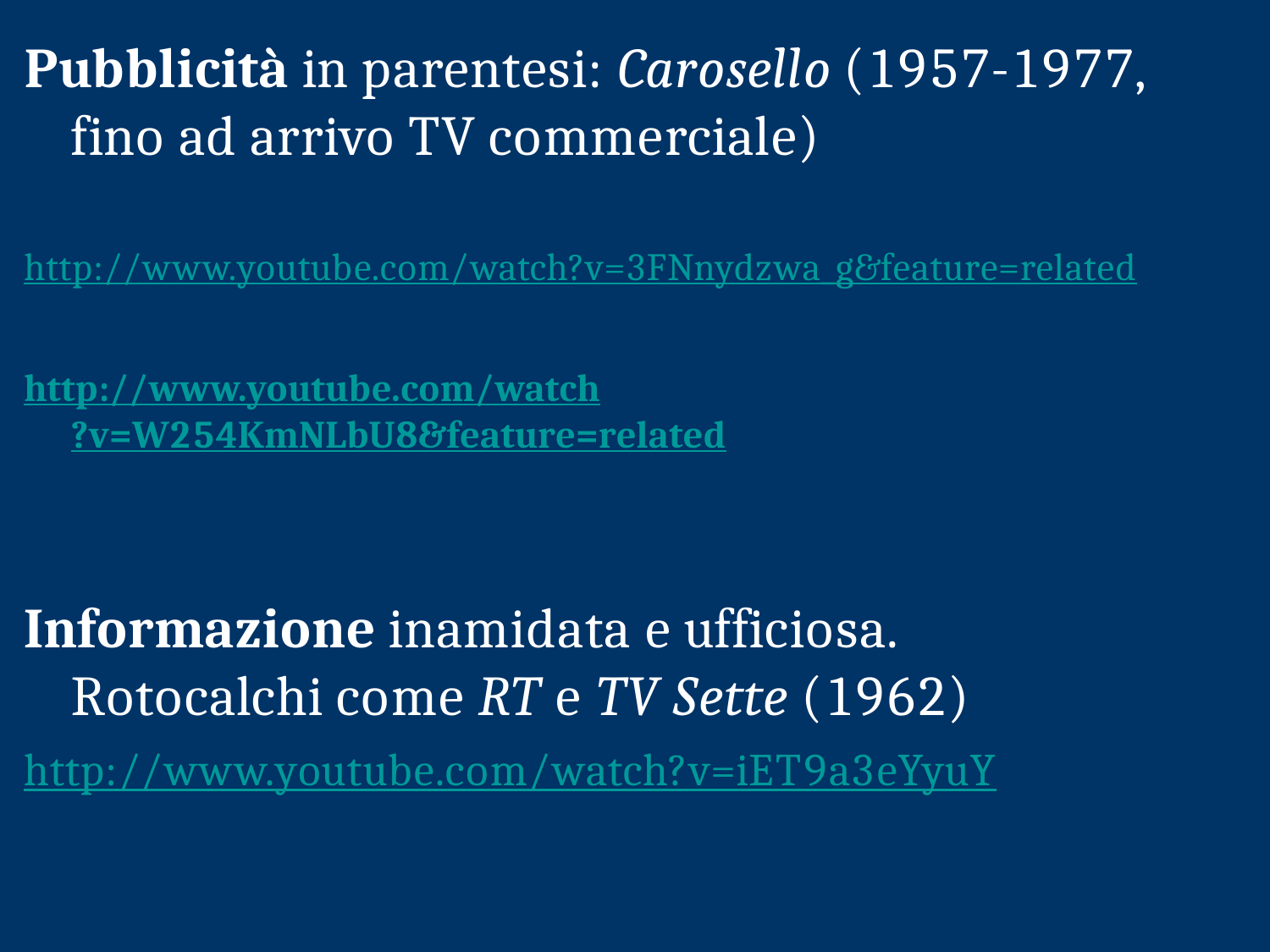

# Pubblicità in parentesi: Carosello (1957-1977, fino ad arrivo TV commerciale)

http://www.youtube.com/watch?v=3FNnydzwa_g&feature=related

http://www.youtube.com/watch?v=W254KmNLbU8&feature=related

Informazione inamidata e ufficiosa. Rotocalchi come RT e TV Sette (1962)
http://www.youtube.com/watch?v=iET9a3eYyuY